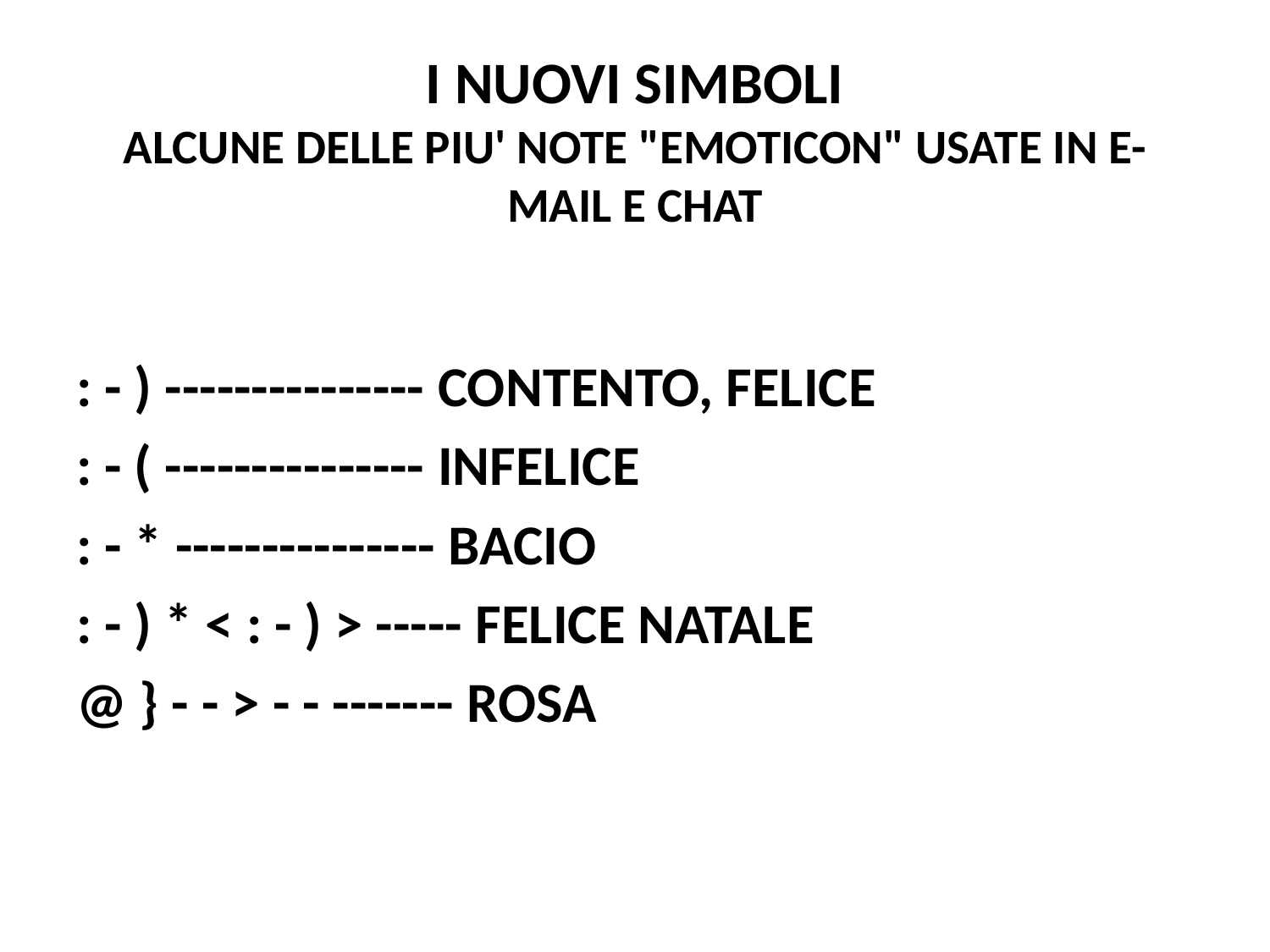

# I NUOVI SIMBOLI ALCUNE DELLE PIU' NOTE "EMOTICON" USATE IN E-MAIL E CHAT
: - ) --------------- CONTENTO, FELICE
: - ( --------------- INFELICE
: - * --------------- BACIO
: - ) * < : - ) > ----- FELICE NATALE
@ } - - > - - ------- ROSA